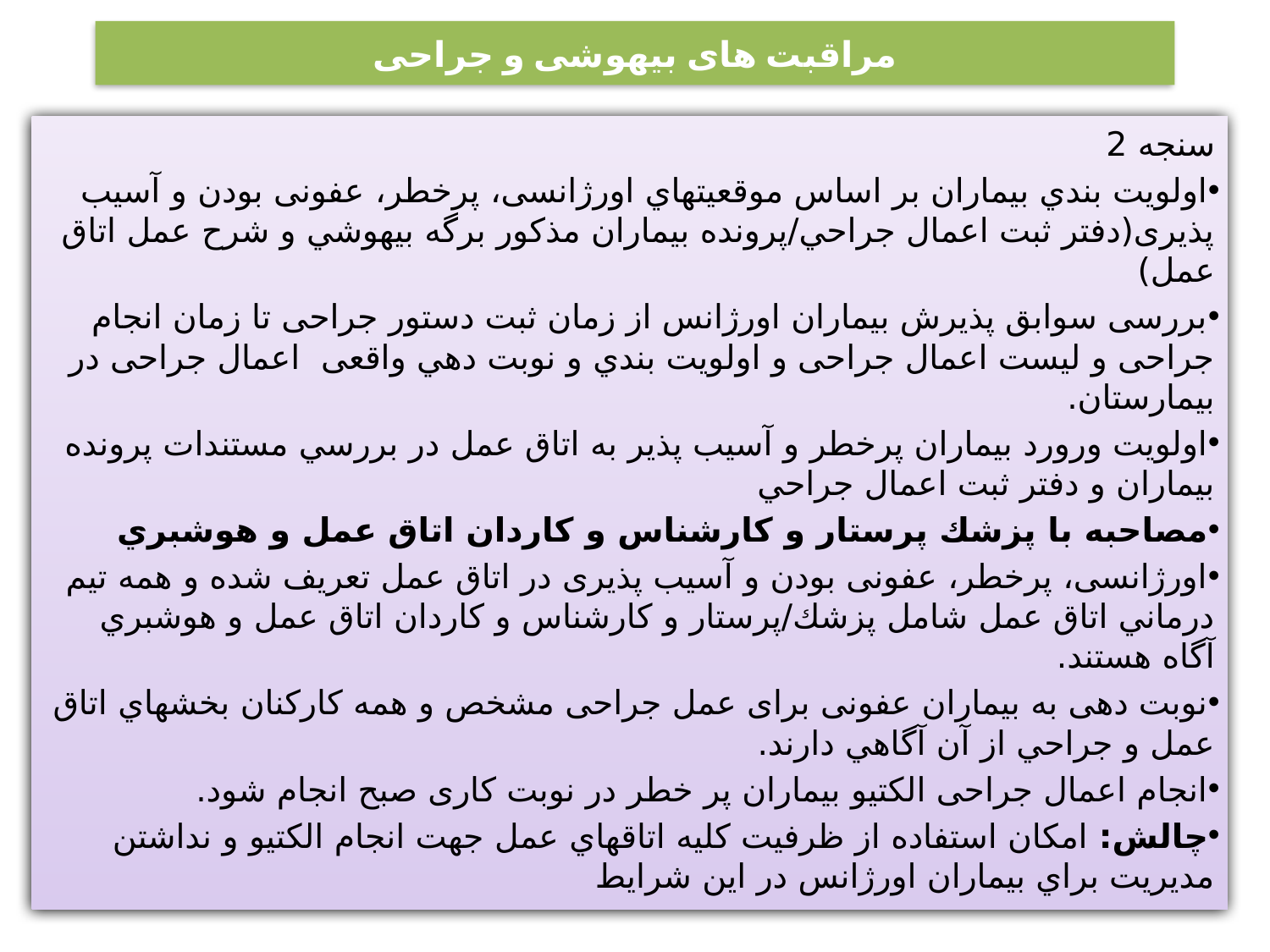

# مراقبت های بیهوشی و جراحی
سنجه 2
اولويت بندي بيماران بر اساس موقعيتهاي اورژانسی، پرخطر، عفونی بودن و آسیب پذیری(دفتر ثبت اعمال جراحي/پرونده بيماران مذكور برگه بيهوشي و شرح عمل اتاق عمل)
بررسی سوابق پذیرش بیماران اورژانس از زمان ثبت دستور جراحی تا زمان انجام جراحی و لیست اعمال جراحی و اولویت بندي و نوبت دهي واقعی  اعمال جراحی در بيمارستان.
اولويت ورورد بيماران پرخطر و آسيب پذير به اتاق عمل در بررسي مستندات پرونده بيماران و دفتر ثبت اعمال جراحي
مصاحبه با پزشك پرستار و كارشناس و كاردان اتاق عمل و هوشبري
اورژانسی، پرخطر، عفونی بودن و آسیب پذیری در اتاق عمل تعريف شده و همه تيم درماني اتاق عمل شامل پزشك/پرستار و كارشناس و كاردان اتاق عمل و هوشبري آگاه هستند.
نوبت دهی به بیماران عفونی برای عمل جراحی مشخص و همه كاركنان بخشهاي اتاق عمل و جراحي از آن آگاهي دارند.
انجام اعمال جراحی الکتیو بیماران پر خطر در نوبت کاری صبح انجام شود.
چالش: امكان استفاده از ظرفيت كليه اتاقهاي عمل جهت انجام الكتيو و نداشتن مديريت براي بيماران اورژانس در اين شرايط